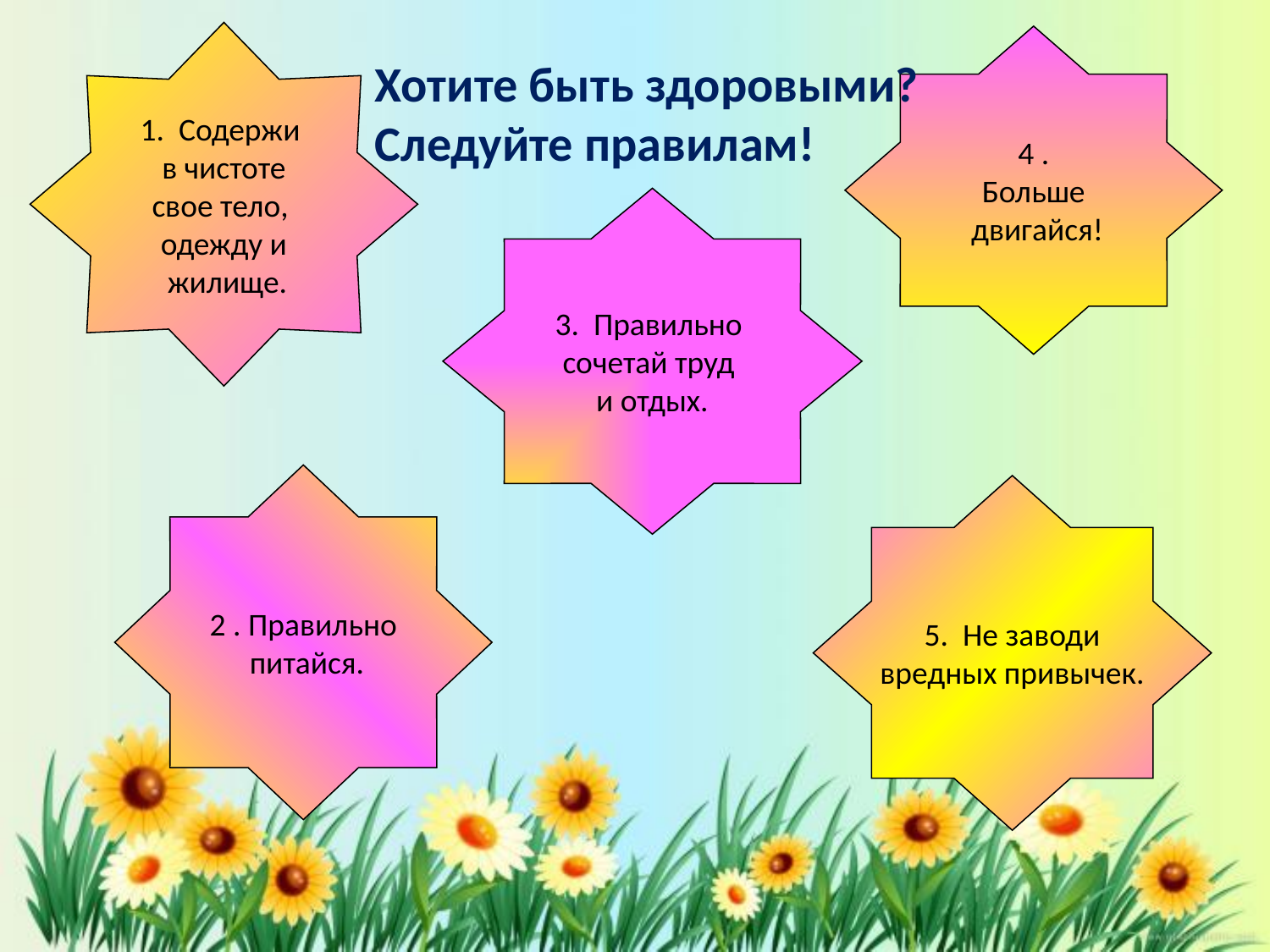

1.  Содержи
в чистоте
свое тело,
одежду и
 жилище.
4 .
Больше
 двигайся!
Хотите быть здоровыми?
Следуйте правилам!
3.  Правильно
сочетай труд
и отдых.
2 . Правильно
 питайся.
5.  Не заводи
вредных привычек.